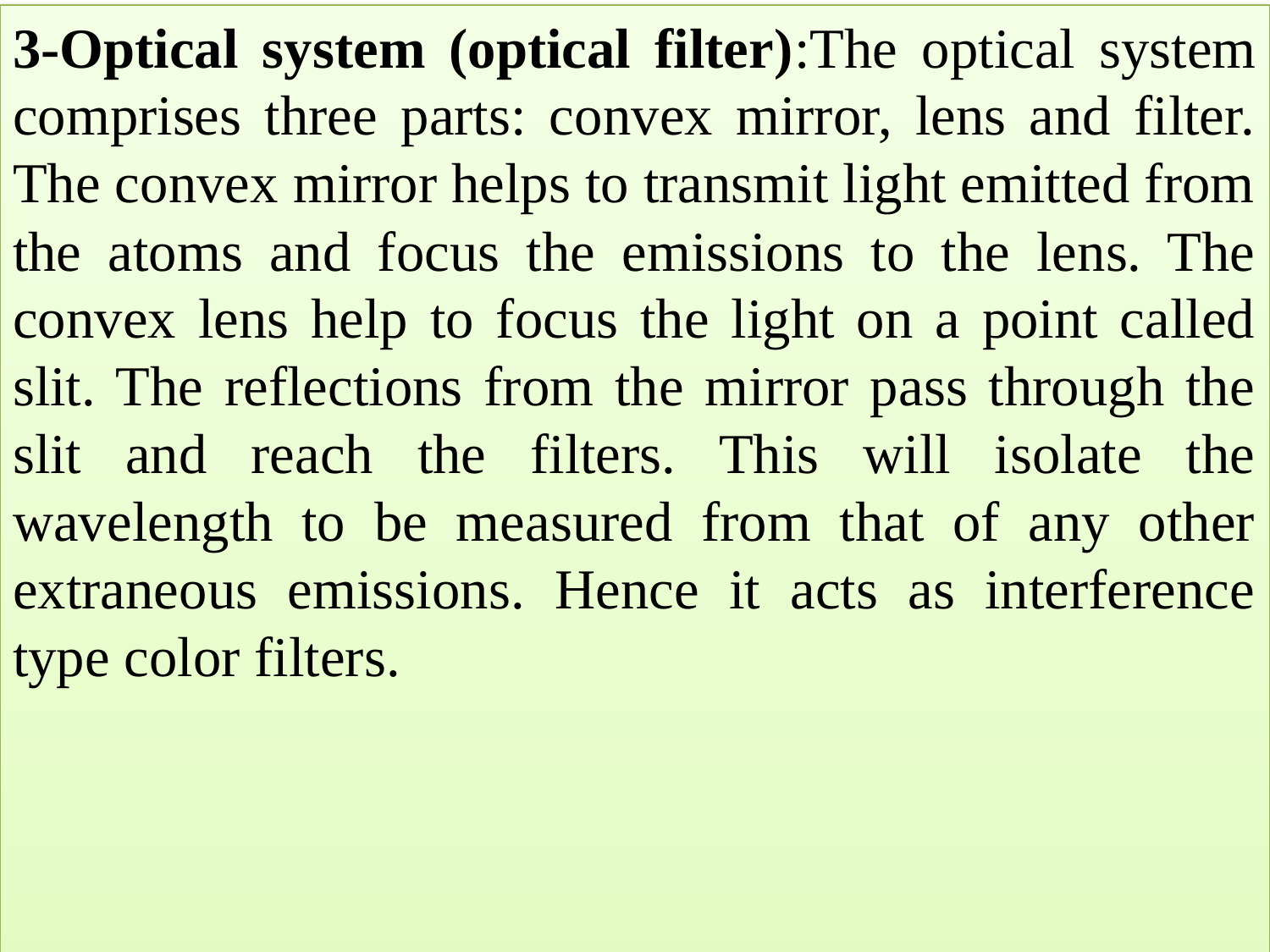

3-Optical system (optical filter):The optical system comprises three parts: convex mirror, lens and filter. The convex mirror helps to transmit light emitted from the atoms and focus the emissions to the lens. The convex lens help to focus the light on a point called slit. The reflections from the mirror pass through the slit and reach the filters. This will isolate the wavelength to be measured from that of any other extraneous emissions. Hence it acts as interference type color filters.